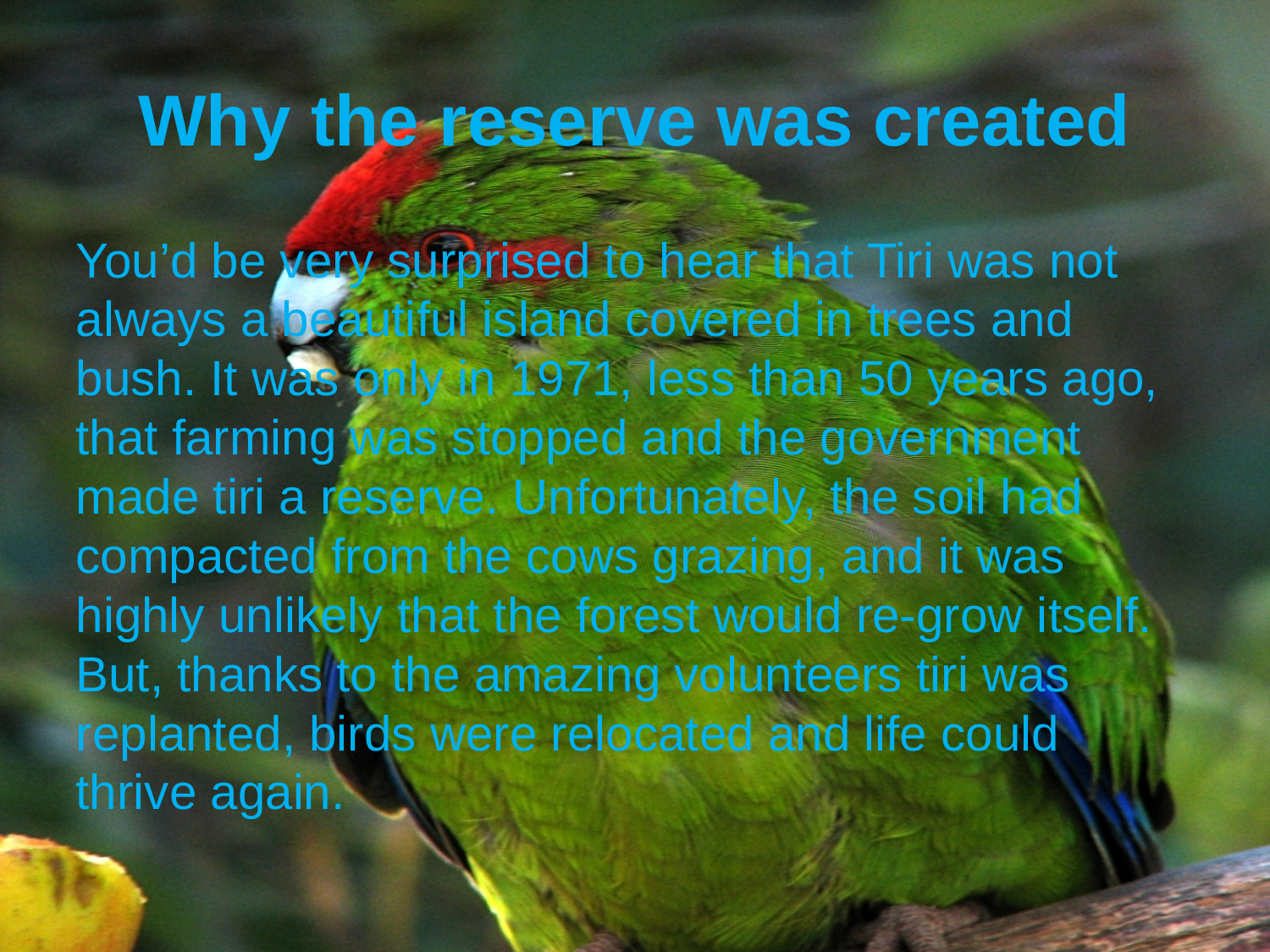

# Why the reserve was created
You’d be very surprised to hear that Tiri was not always a beautiful island covered in trees and bush. It was only in 1971, less than 50 years ago, that farming was stopped and the government made tiri a reserve. Unfortunately, the soil had compacted from the cows grazing, and it was highly unlikely that the forest would re-grow itself. But, thanks to the amazing volunteers tiri was replanted, birds were relocated and life could thrive again.